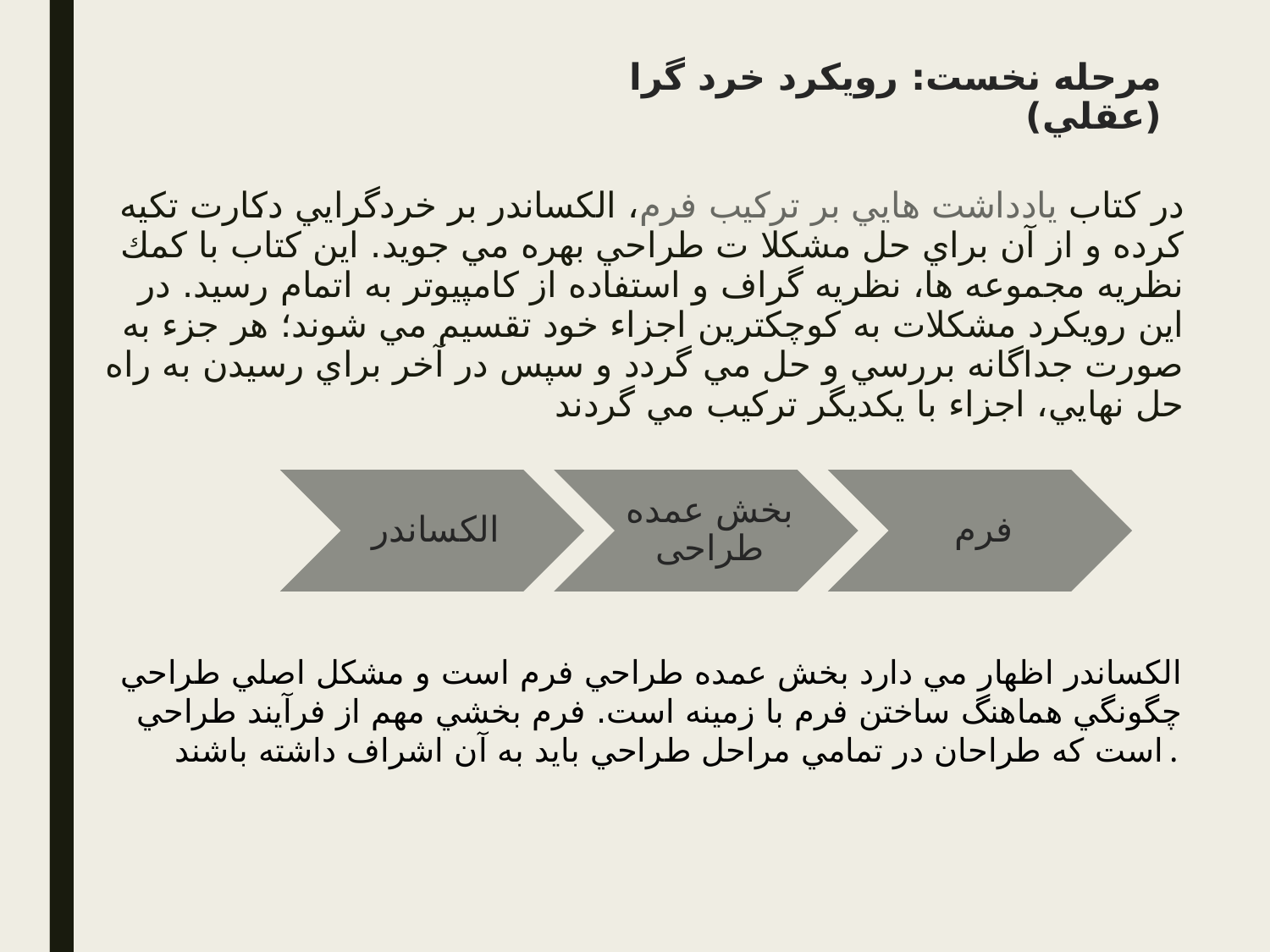

# مرحله نخست: رويكرد خرد گرا (عقلي)
در كتاب يادداشت هايي بر تركيب فرم، الكساندر بر خردگرايي دكارت تكيه كرده و از آن براي حل مشكلا ت طراحي بهره مي جويد. اين كتاب با كمك نظريه مجموعه ها، نظريه گراف و استفاده از كامپيوتر به اتمام رسيد. در اين رويكرد مشكلات به كوچكترين اجزاء خود تقسيم مي شوند؛ هر جزء به صورت جداگانه بررسي و حل مي گردد و سپس در آخر براي رسيدن به راه حل نهايي، اجزاء با يكديگر تركيب مي گردند
الکساندر
بخش عمده طراحی
فرم
الكساندر اظهار مي دارد بخش عمده طراحي فرم است و مشكل اصلي طراحي چگونگي هماهنگ ساختن فرم با زمينه است. فرم بخشي مهم از فرآيند طراحي است كه طراحان در تمامي مراحل طراحي بايد به آن اشراف داشته باشند.